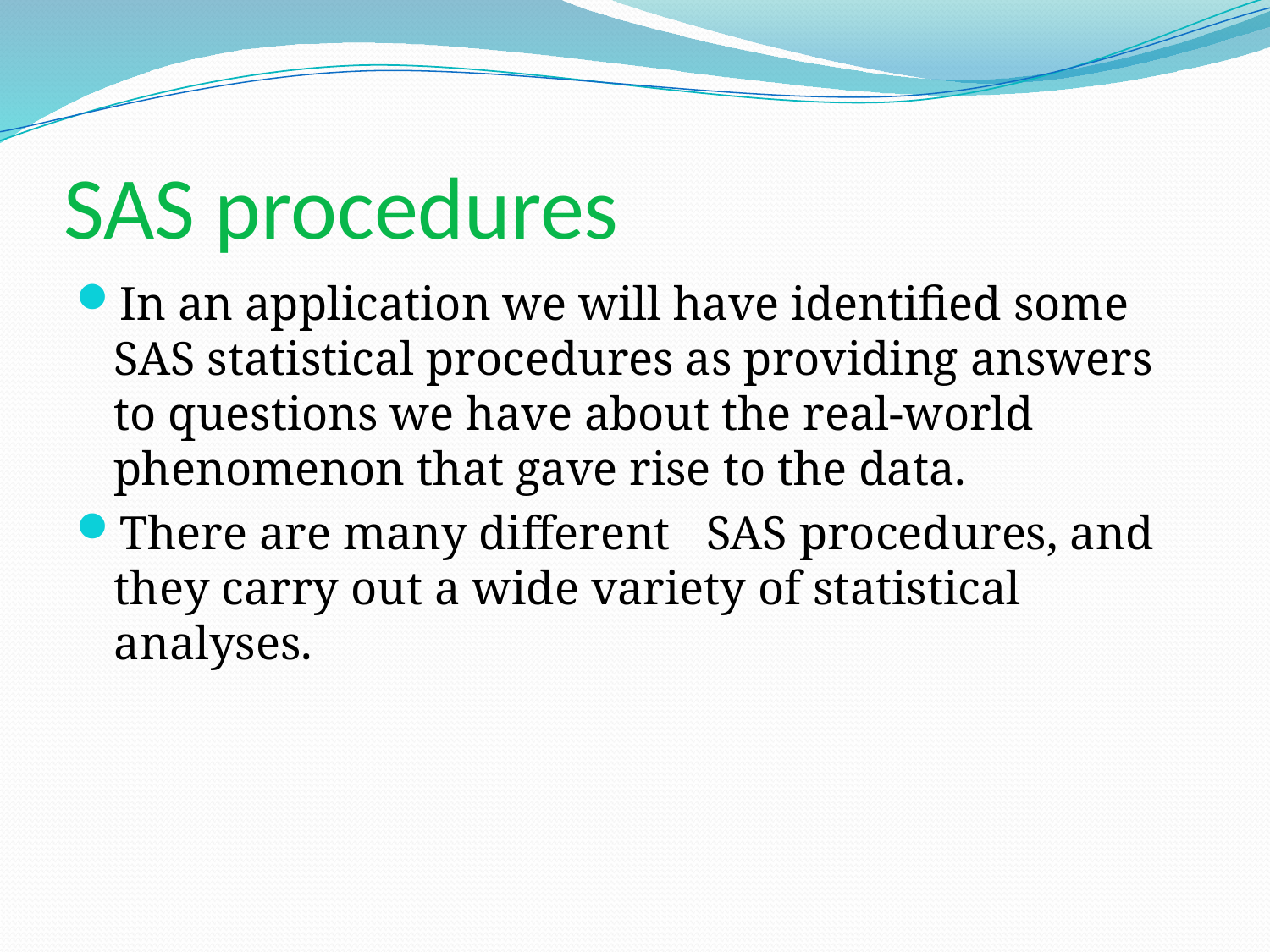

# SAS procedures
In an application we will have identified some SAS statistical procedures as providing answers to questions we have about the real-world phenomenon that gave rise to the data.
There are many different   SAS procedures, and they carry out a wide variety of statistical analyses.